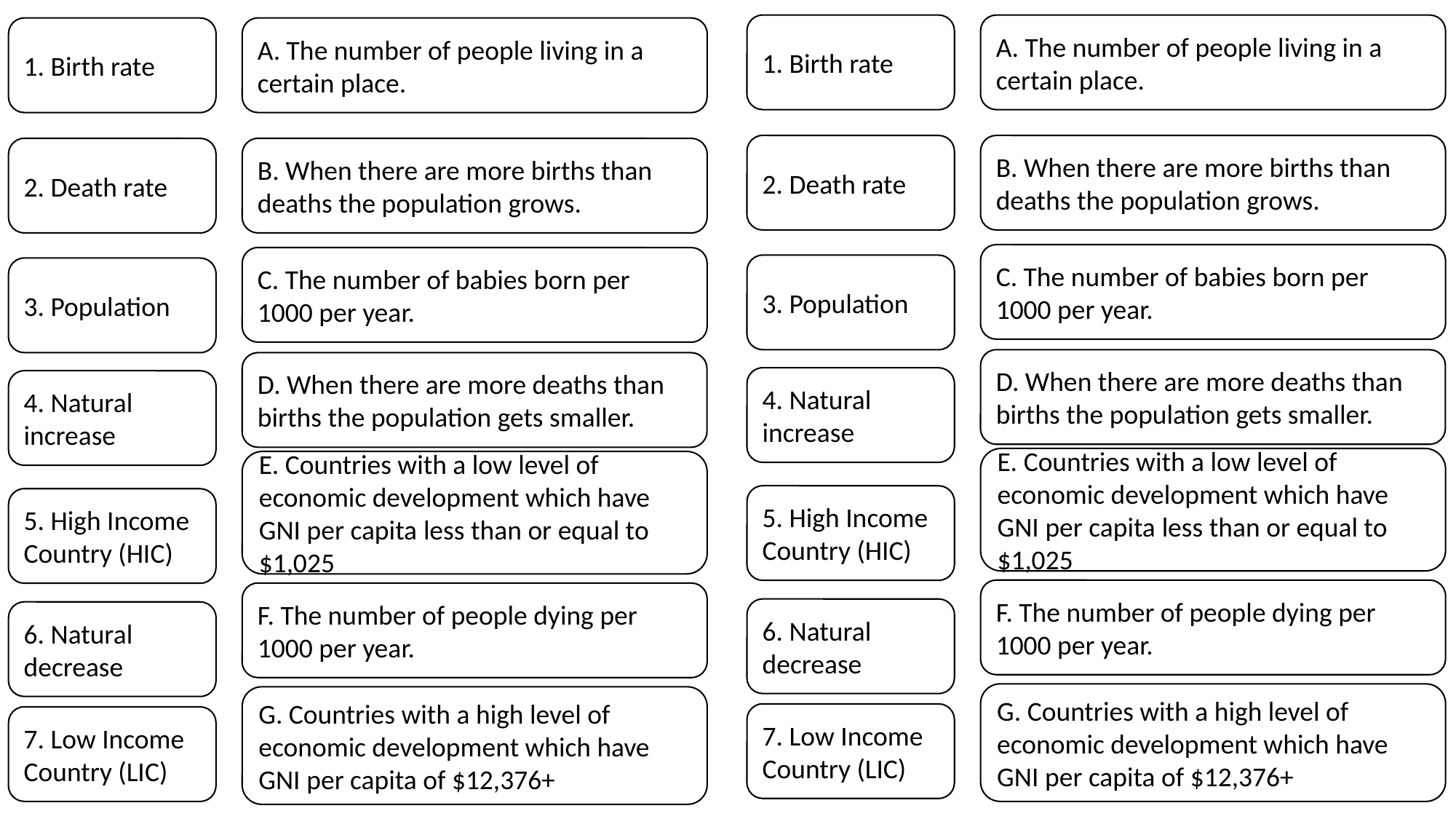

1. Birth rate
A. The number of people living in a certain place.
1. Birth rate
A. The number of people living in a certain place.
B. When there are more births than deaths the population grows.
2. Death rate
B. When there are more births than deaths the population grows.
2. Death rate
C. The number of babies born per 1000 per year.
C. The number of babies born per 1000 per year.
3. Population
3. Population
D. When there are more deaths than births the population gets smaller.
D. When there are more deaths than births the population gets smaller.
4. Natural increase
4. Natural increase
E. Countries with a low level of economic development which have GNI per capita less than or equal to $1,025
E. Countries with a low level of economic development which have GNI per capita less than or equal to $1,025
5. High Income Country (HIC)
5. High Income Country (HIC)
F. The number of people dying per 1000 per year.
F. The number of people dying per 1000 per year.
6. Natural decrease
6. Natural decrease
G. Countries with a high level of economic development which have GNI per capita of $12,376+
G. Countries with a high level of economic development which have GNI per capita of $12,376+
7. Low Income Country (LIC)
7. Low Income Country (LIC)